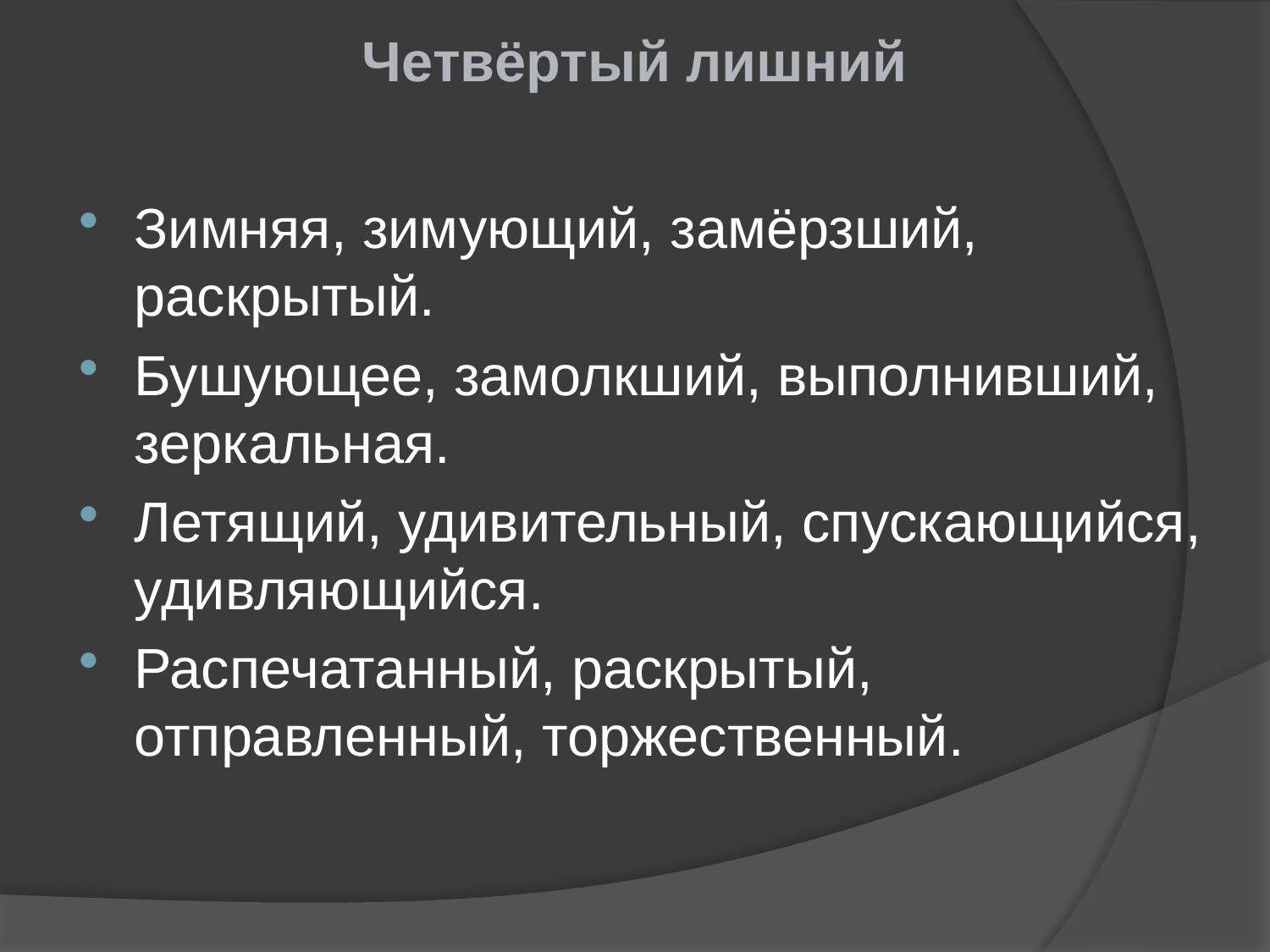

# Четвёртый лишний
Зимняя, зимующий, замёрзший, раскрытый.
Бушующее, замолкший, выполнивший, зеркальная.
Летящий, удивительный, спускающийся, удивляющийся.
Распечатанный, раскрытый, отправленный, торжественный.